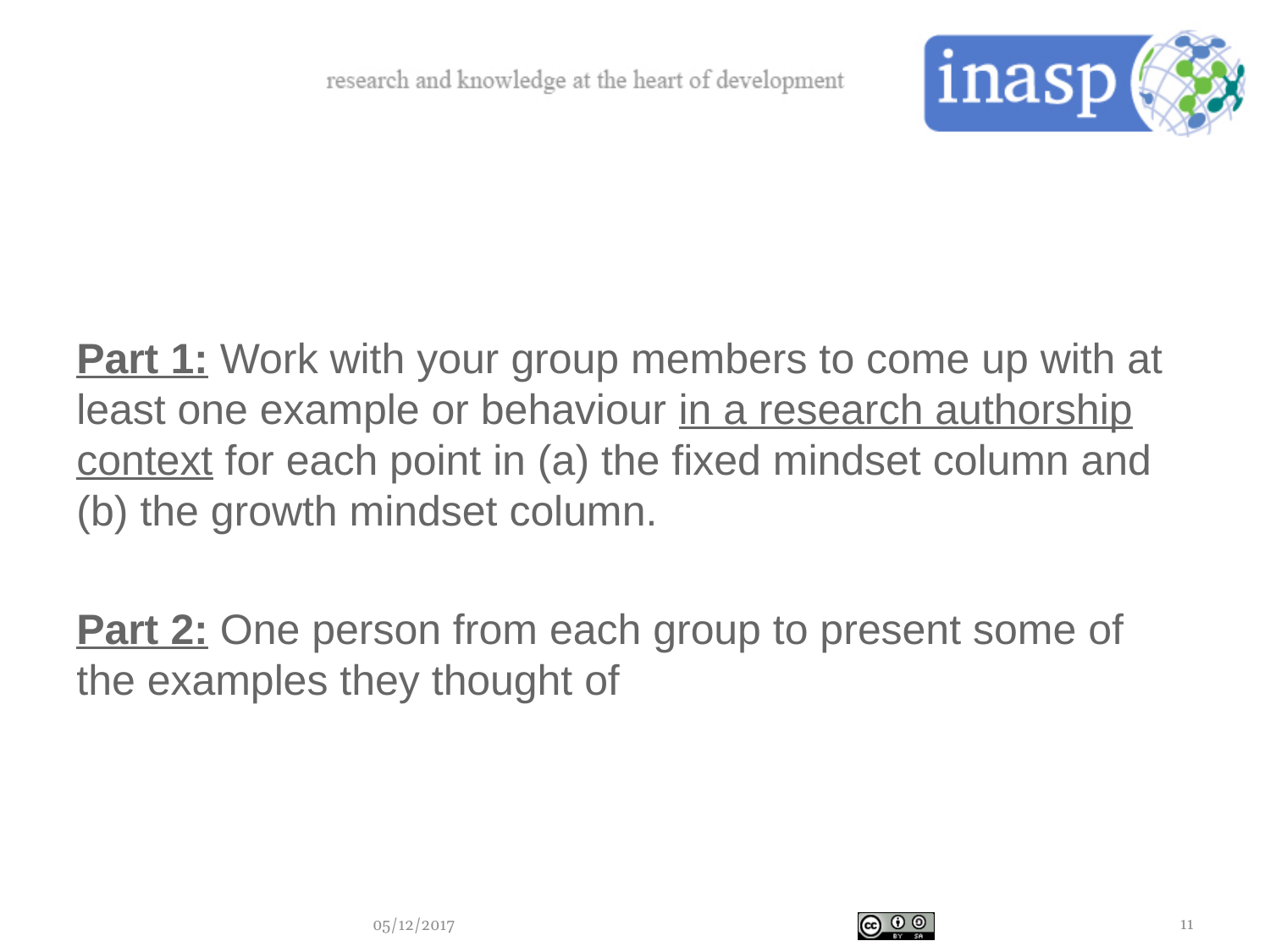

#

Part 1: Work with your group members to come up with at least one example or behaviour in a research authorship context for each point in (a) the fixed mindset column and (b) the growth mindset column.

Part 2: One person from each group to present some of the examples they thought of

05/12/2017

11